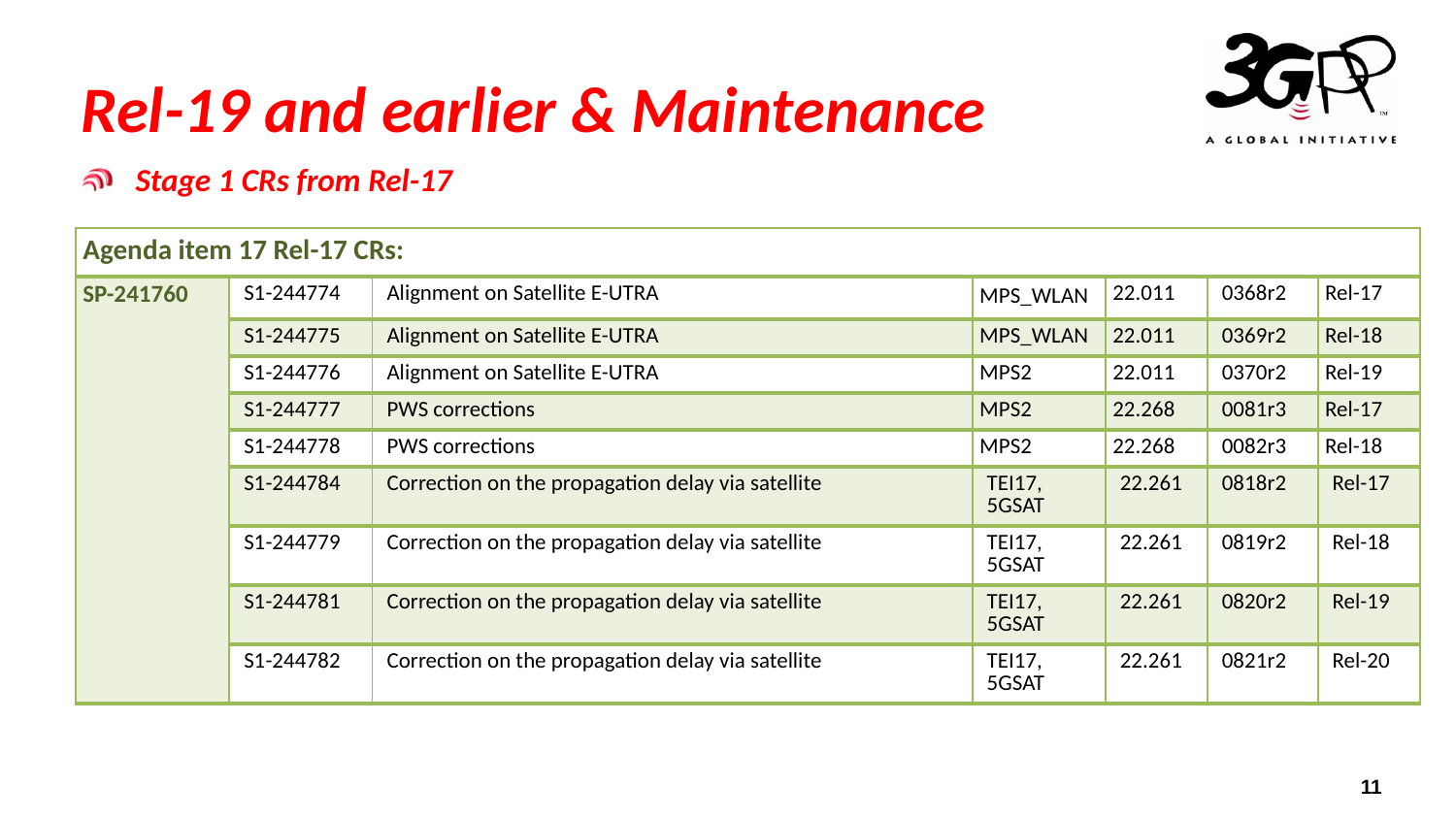

Rel-19 and earlier & Maintenance
Stage 1 CRs from Rel-17

| Agenda item 17 Rel-17 CRs: |  |  |  |  |  |  |
| --- | --- | --- | --- | --- | --- | --- |
| SP-241760 | S1-244774 | Alignment on Satellite E-UTRA | MPS\_WLAN | 22.011 | 0368r2 | Rel-17 |
|  | S1-244775 | Alignment on Satellite E-UTRA | MPS\_WLAN | 22.011 | 0369r2 | Rel-18 |
|  | S1-244776 | Alignment on Satellite E-UTRA | MPS2 | 22.011 | 0370r2 | Rel-19 |
|  | S1-244777 | PWS corrections | MPS2 | 22.268 | 0081r3 | Rel-17 |
|  | S1-244778 | PWS corrections | MPS2 | 22.268 | 0082r3 | Rel-18 |
|  | S1-244784 | Correction on the propagation delay via satellite | TEI17, 5GSAT | 22.261 | 0818r2 | Rel-17 |
|  | S1-244779 | Correction on the propagation delay via satellite | TEI17, 5GSAT | 22.261 | 0819r2 | Rel-18 |
|  | S1-244781 | Correction on the propagation delay via satellite | TEI17, 5GSAT | 22.261 | 0820r2 | Rel-19 |
|  | S1-244782 | Correction on the propagation delay via satellite | TEI17, 5GSAT | 22.261 | 0821r2 | Rel-20 |